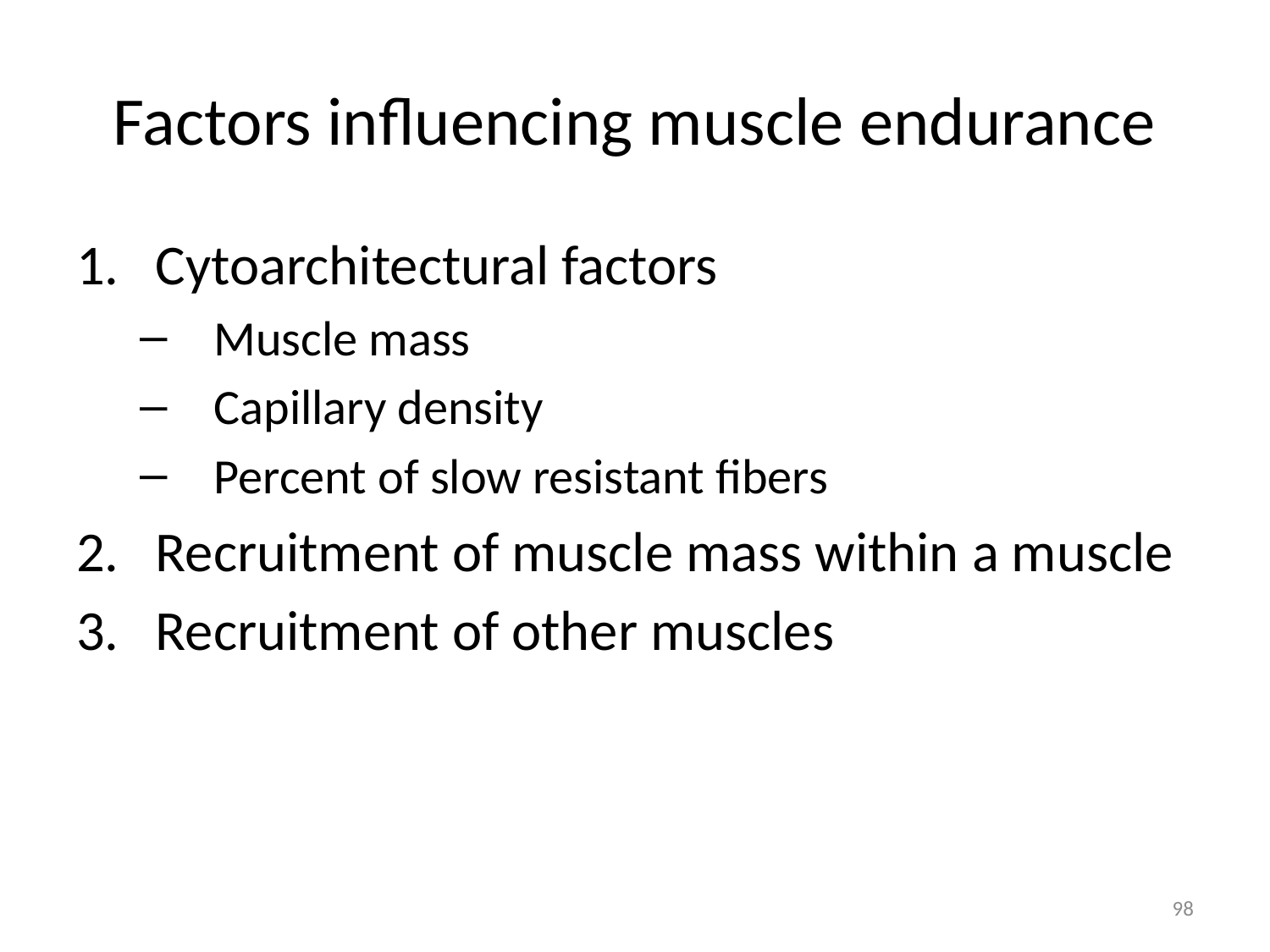

# Factors influencing muscle endurance
Cytoarchitectural factors
Muscle mass
Capillary density
Percent of slow resistant fibers
Recruitment of muscle mass within a muscle
Recruitment of other muscles

98